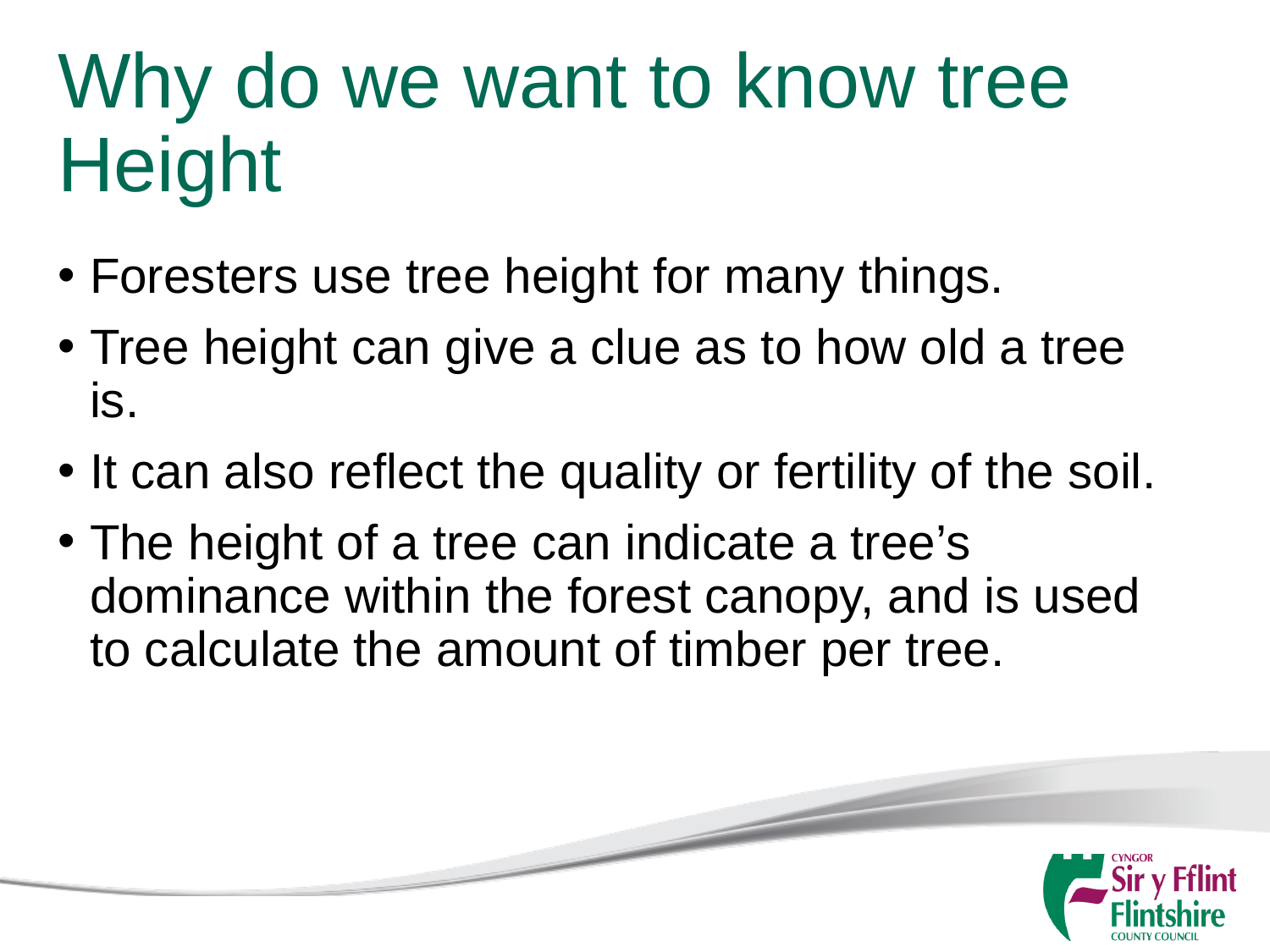

# Why do we want to know tree Height
Foresters use tree height for many things.
Tree height can give a clue as to how old a tree is.
It can also reflect the quality or fertility of the soil.
The height of a tree can indicate a tree’s dominance within the forest canopy, and is used to calculate the amount of timber per tree.